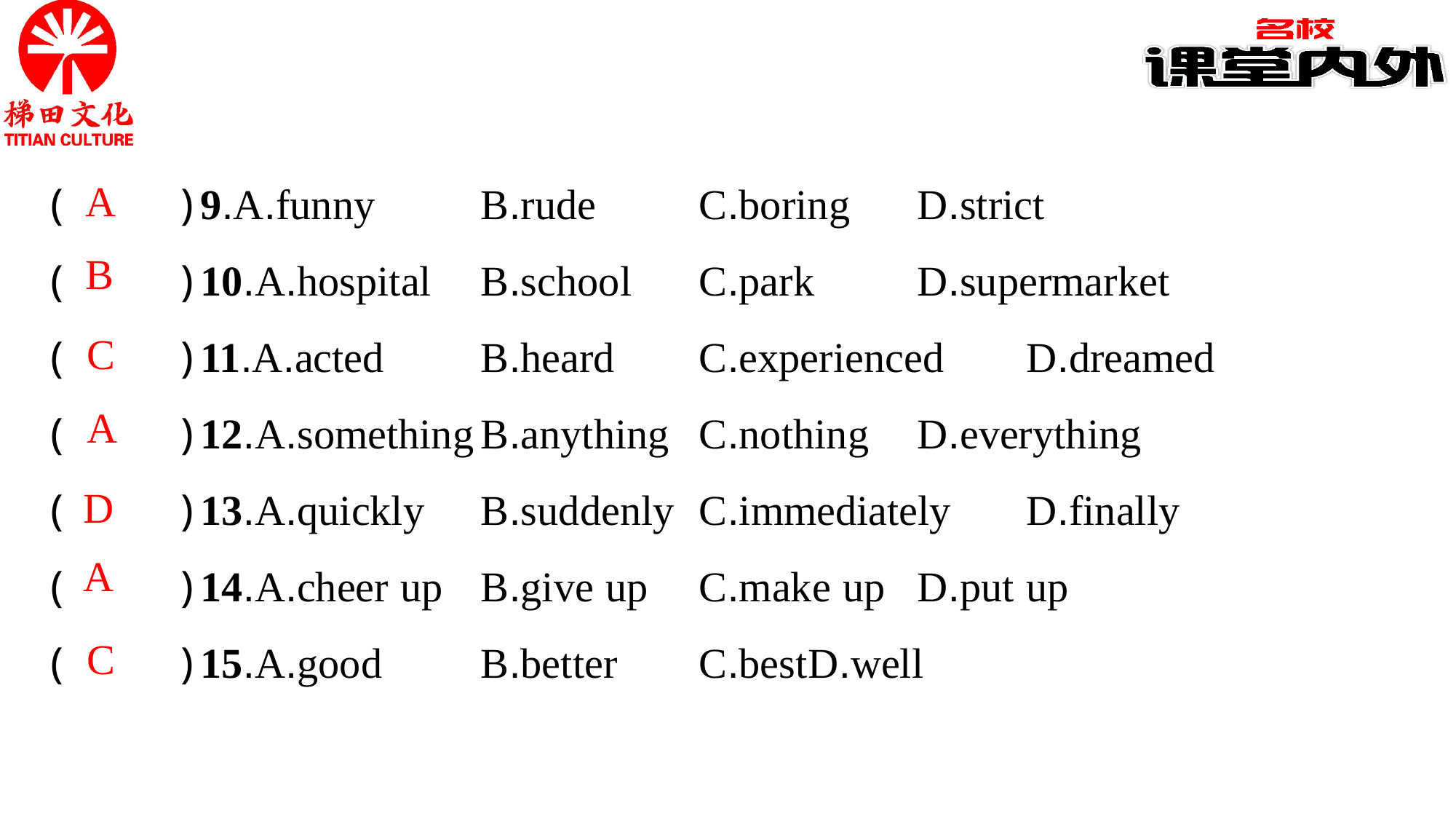

(　　)9.A.funny	B.rude	C.boring	D.strict
(　　)10.A.hospital	B.school	C.park	D.supermarket
(　　)11.A.acted	B.heard	C.experienced	D.dreamed
(　　)12.A.something	B.anything	C.nothing	D.everything
(　　)13.A.quickly	B.suddenly	C.immediately	D.finally
(　　)14.A.cheer up	B.give up	C.make up	D.put up
(　　)15.A.good	B.better	C.best	D.well
A
B
C
A
D
A
C